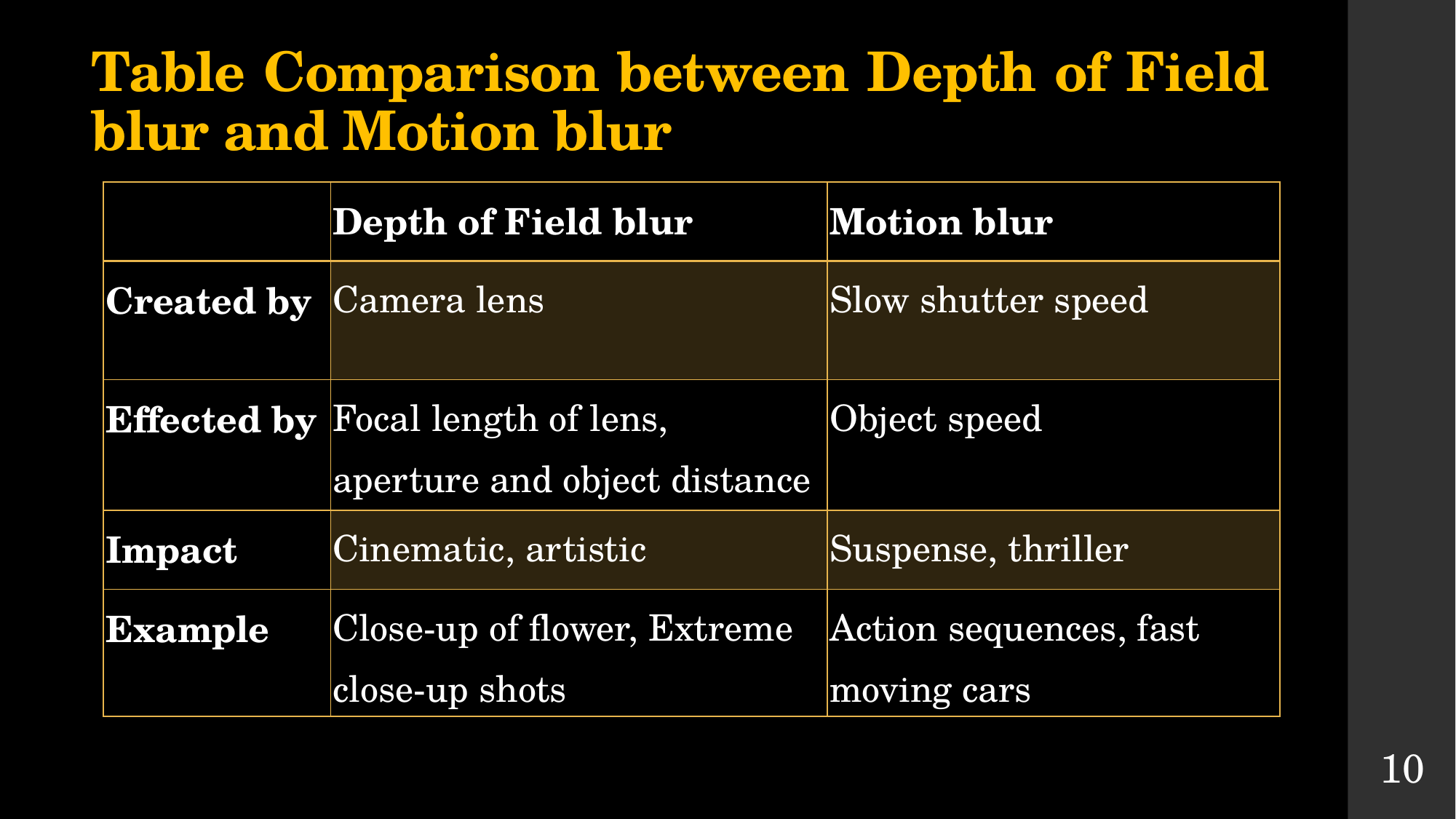

# Table Comparison between Depth of Field blur and Motion blur
|  | Depth of Field blur | Motion blur |
| --- | --- | --- |
| Created by | Camera lens | Slow shutter speed |
| Effected by | Focal length of lens, aperture and object distance | Object speed |
| Impact | Cinematic, artistic | Suspense, thriller |
| Example | Close-up of flower, Extreme close-up shots | Action sequences, fast moving cars |
10